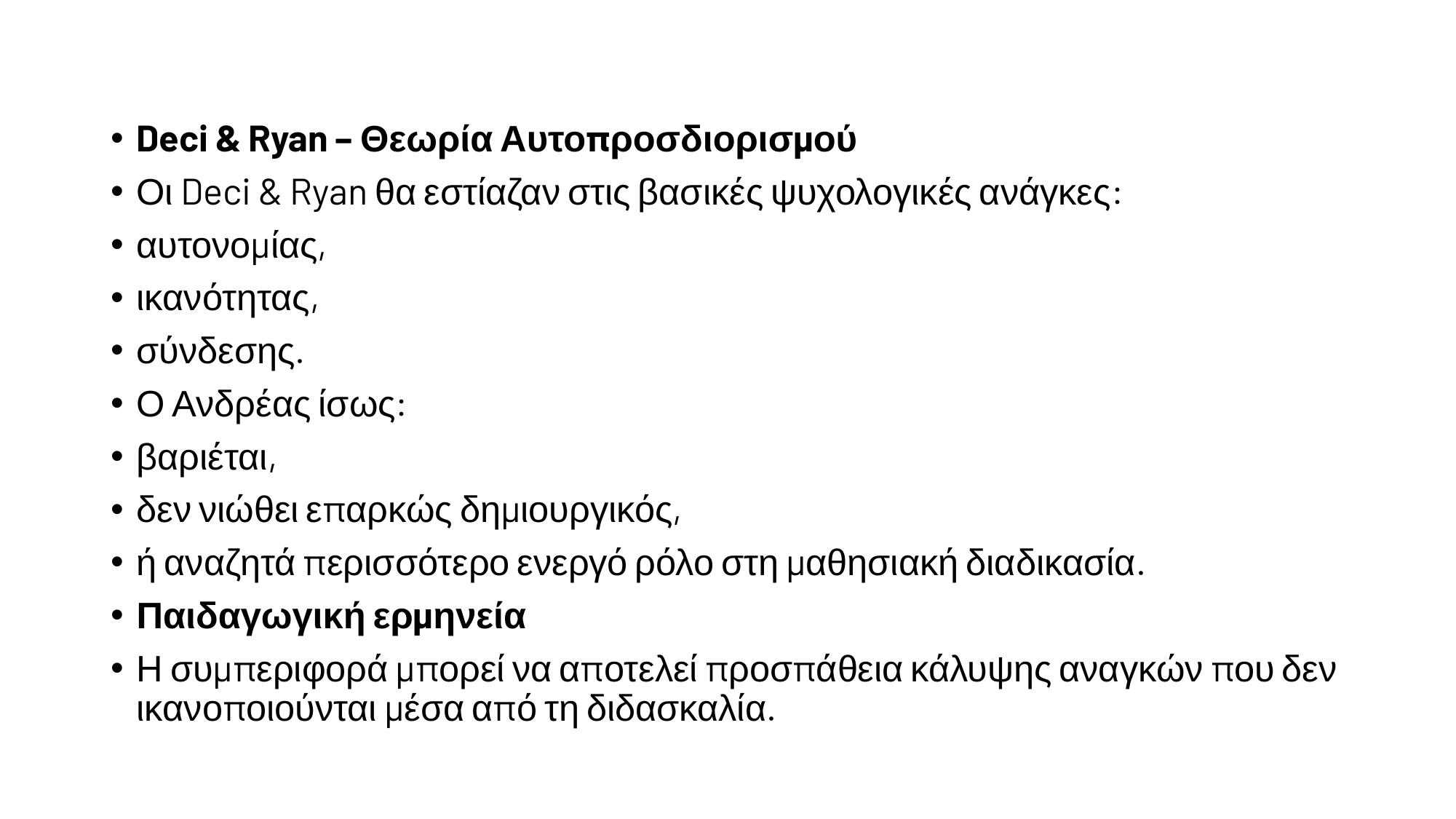

Deci & Ryan – Θεωρία Αυτοπροσδιορισμού
Οι Deci & Ryan θα εστίαζαν στις βασικές ψυχολογικές ανάγκες:
αυτονομίας,
ικανότητας,
σύνδεσης.
Ο Ανδρέας ίσως:
βαριέται,
δεν νιώθει επαρκώς δημιουργικός,
ή αναζητά περισσότερο ενεργό ρόλο στη μαθησιακή διαδικασία.
Παιδαγωγική ερμηνεία
Η συμπεριφορά μπορεί να αποτελεί προσπάθεια κάλυψης αναγκών που δεν ικανοποιούνται μέσα από τη διδασκαλία.